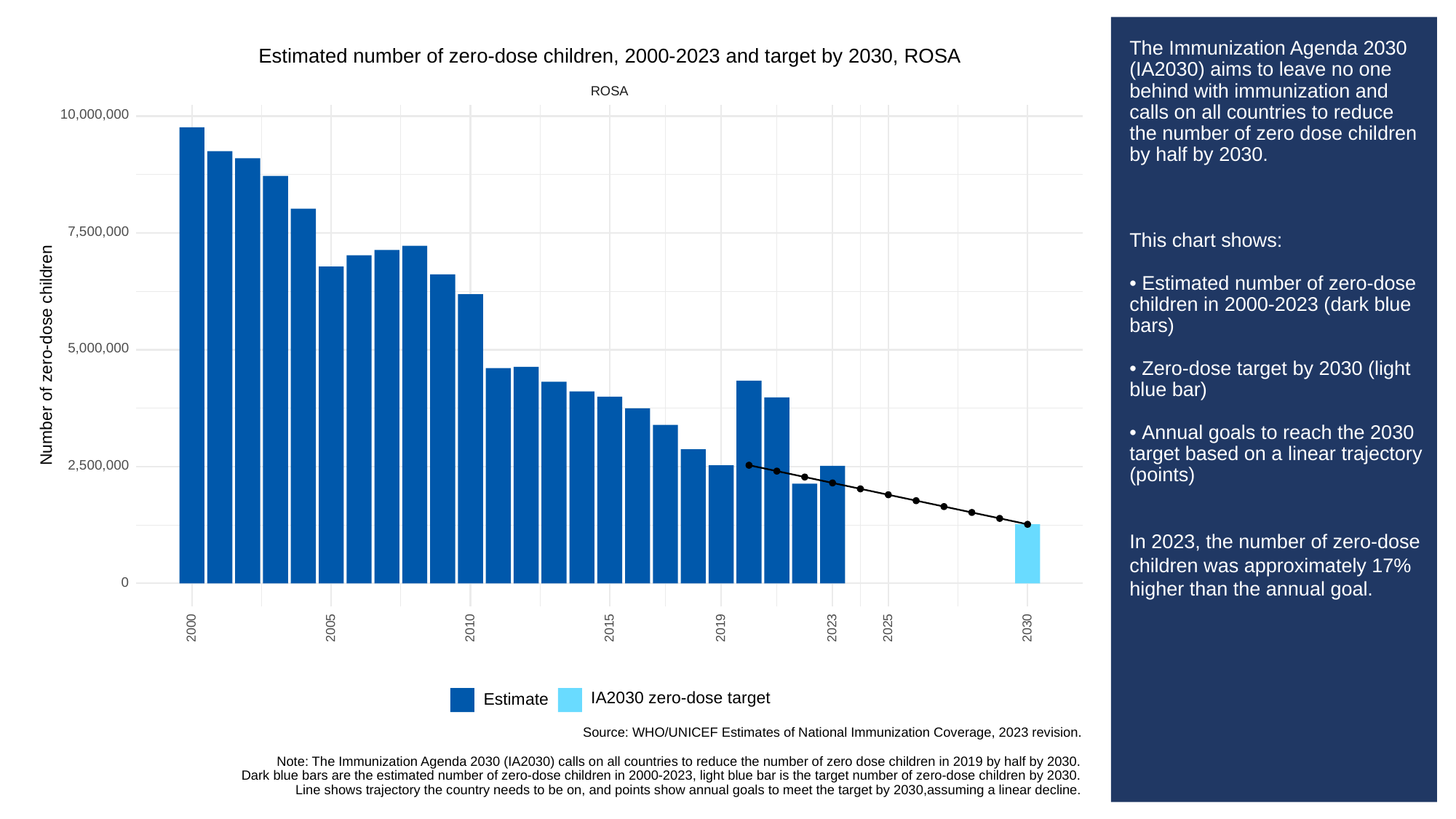

# The Immunization Agenda 2030 (IA2030) aims to leave no one behind with immunization and calls on all countries to reduce the number of zero dose children by half by 2030.

This chart shows:
• Estimated number of zero-dose children in 2000-2023 (dark blue bars)
• Zero-dose target by 2030 (light blue bar)
• Annual goals to reach the 2030 target based on a linear trajectory (points)

In 2023, the number of zero-dose children was approximately 17% higher than the annual goal.

Estimated number of zero-dose children, 2000-2023 and target by 2030, ROSA
ROSA

10,000,000

7,500,000

5,000,000
Number of zero-dose children

2,500,000

0

2023
2030
2000
2005
2010
2015
2019
2025

IA2030 zero-dose target
Estimate
Source: WHO/UNICEF Estimates of National Immunization Coverage, 2023 revision.

Note: The Immunization Agenda 2030 (IA2030) calls on all countries to reduce the number of zero dose children in 2019 by half by 2030.
       Dark blue bars are the estimated number of zero-dose children in 2000-2023, light blue bar is the target number of zero-dose children by 2030.
       Line shows trajectory the country needs to be on, and points show annual goals to meet the target by 2030,assuming a linear decline.